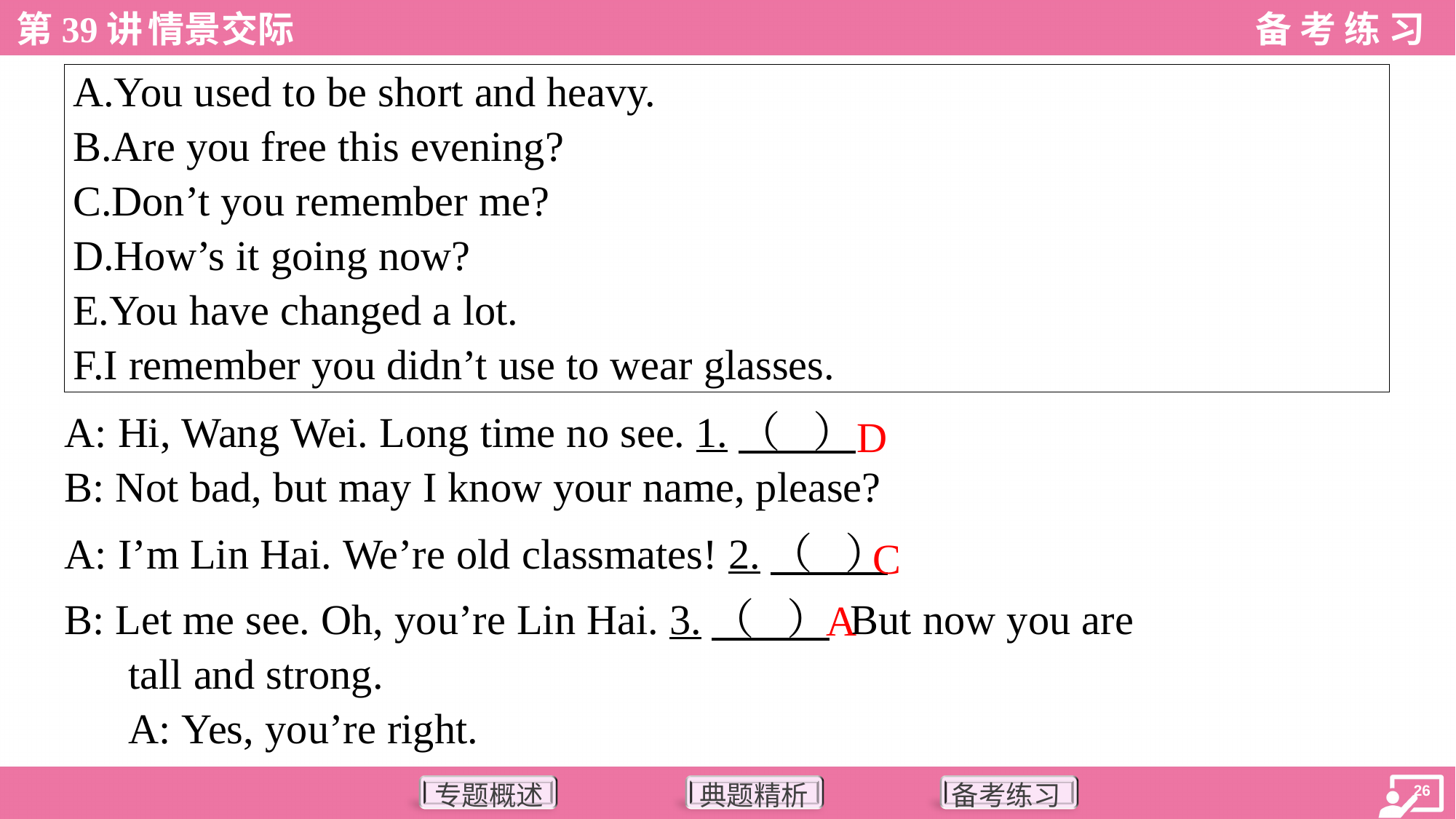

| A.You used to be short and heavy. B.Are you free this evening? C.Don’t you remember me? D.How’s it going now? E.You have changed a lot. F.I remember you didn’t use to wear glasses. |
| --- |
D
A: Hi, Wang Wei. Long time no see. 1.（   ）
B: Not bad, but may I know your name, please?
C
A: I’m Lin Hai. We’re old classmates! 2.（   ）
A
B: Let me see. Oh, you’re Lin Hai. 3.（   ） But now you are
tall and strong.
A: Yes, you’re right.